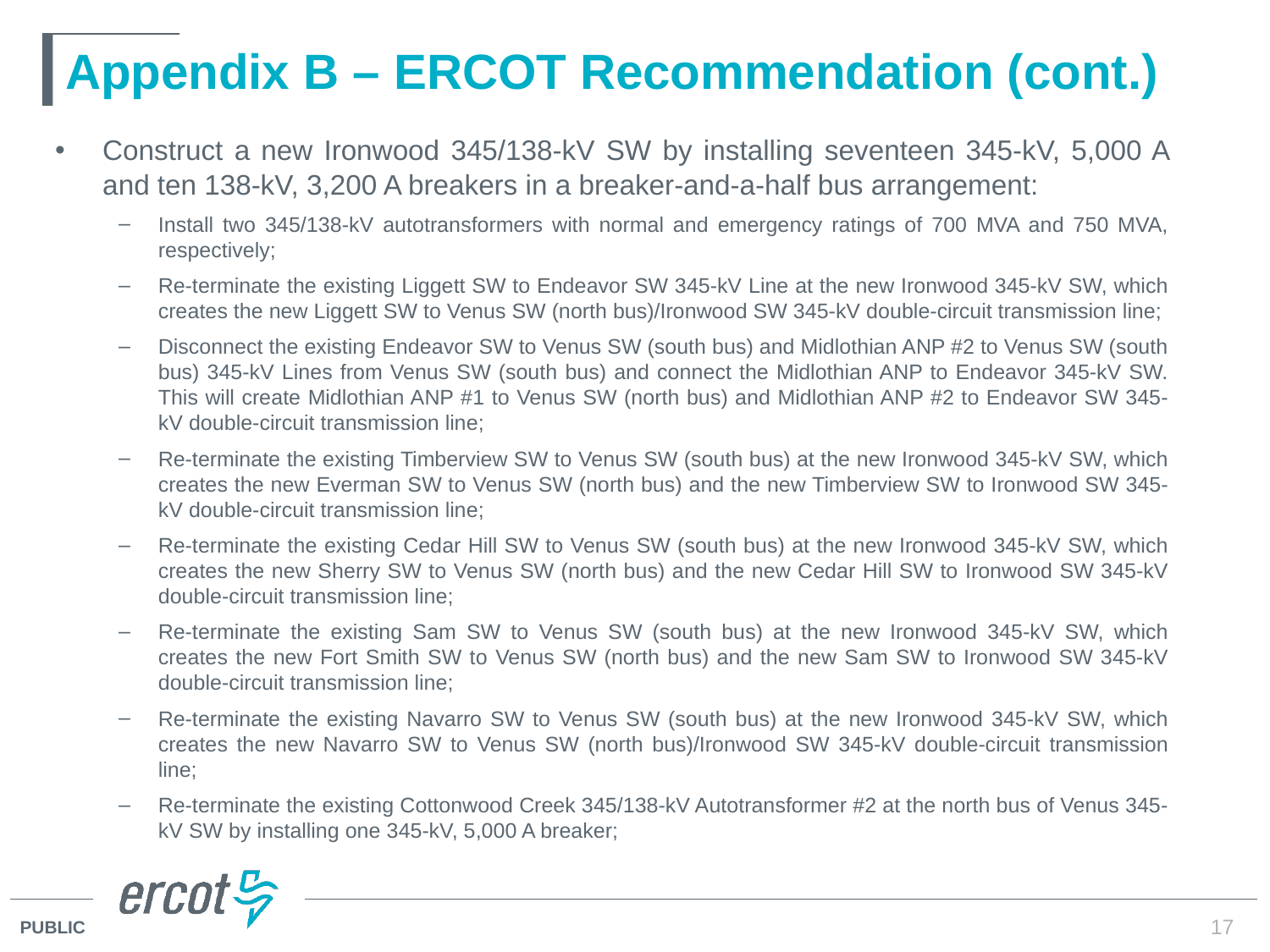

# Appendix B – ERCOT Recommendation (cont.)
Construct a new Ironwood 345/138-kV SW by installing seventeen 345-kV, 5,000 A and ten 138-kV, 3,200 A breakers in a breaker-and-a-half bus arrangement:
Install two 345/138-kV autotransformers with normal and emergency ratings of 700 MVA and 750 MVA, respectively;
Re-terminate the existing Liggett SW to Endeavor SW 345-kV Line at the new Ironwood 345-kV SW, which creates the new Liggett SW to Venus SW (north bus)/Ironwood SW 345-kV double-circuit transmission line;
Disconnect the existing Endeavor SW to Venus SW (south bus) and Midlothian ANP #2 to Venus SW (south bus) 345-kV Lines from Venus SW (south bus) and connect the Midlothian ANP to Endeavor 345-kV SW. This will create Midlothian ANP #1 to Venus SW (north bus) and Midlothian ANP #2 to Endeavor SW 345-kV double-circuit transmission line;
Re-terminate the existing Timberview SW to Venus SW (south bus) at the new Ironwood 345-kV SW, which creates the new Everman SW to Venus SW (north bus) and the new Timberview SW to Ironwood SW 345-kV double-circuit transmission line;
Re-terminate the existing Cedar Hill SW to Venus SW (south bus) at the new Ironwood 345-kV SW, which creates the new Sherry SW to Venus SW (north bus) and the new Cedar Hill SW to Ironwood SW 345-kV double-circuit transmission line;
Re-terminate the existing Sam SW to Venus SW (south bus) at the new Ironwood 345-kV SW, which creates the new Fort Smith SW to Venus SW (north bus) and the new Sam SW to Ironwood SW 345-kV double-circuit transmission line;
Re-terminate the existing Navarro SW to Venus SW (south bus) at the new Ironwood 345-kV SW, which creates the new Navarro SW to Venus SW (north bus)/Ironwood SW 345-kV double-circuit transmission line;
Re-terminate the existing Cottonwood Creek 345/138-kV Autotransformer #2 at the north bus of Venus 345-kV SW by installing one 345-kV, 5,000 A breaker;
17